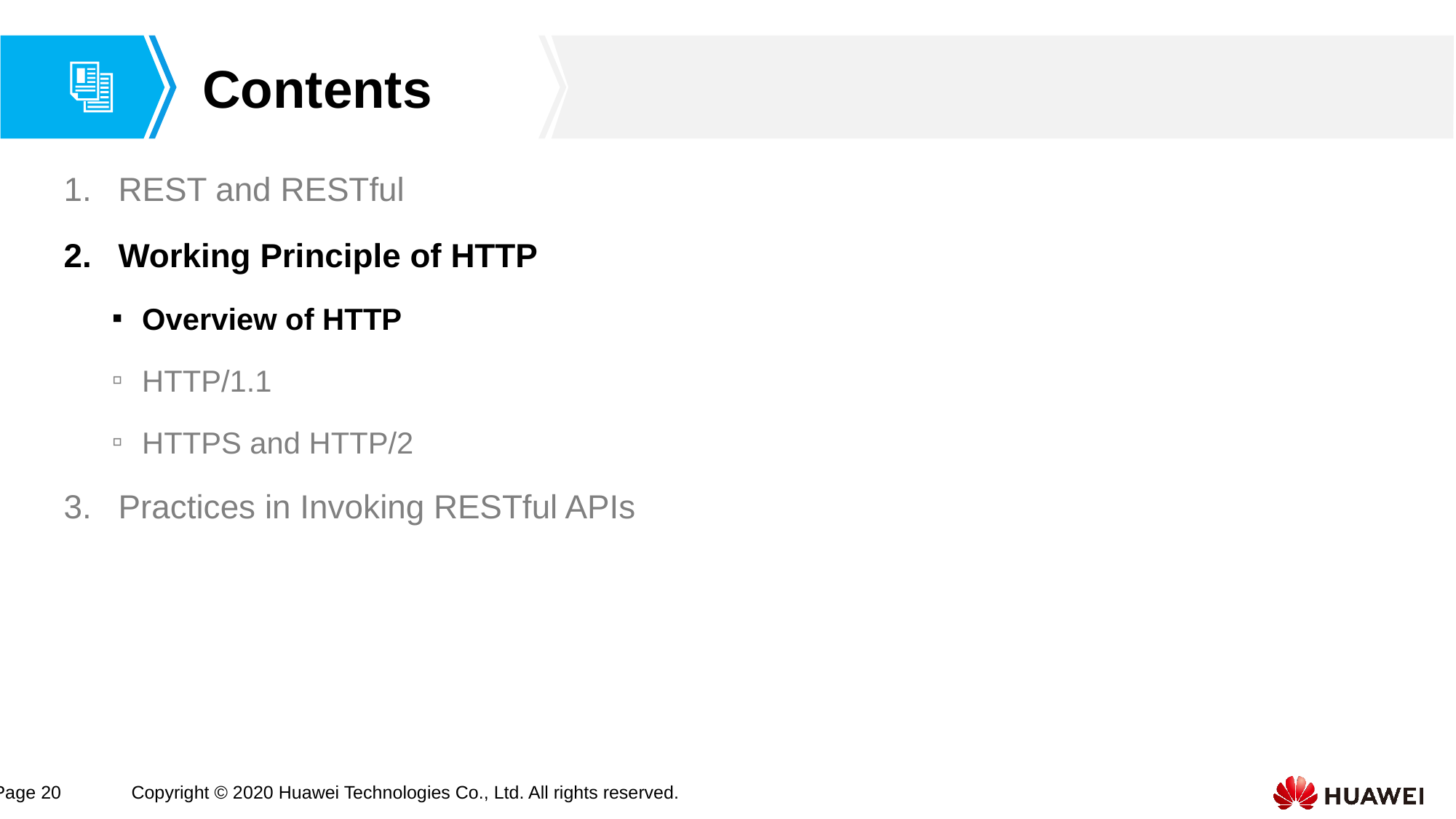

REST and RESTful
Working Principle of HTTP
Overview of HTTP
HTTP/1.1
HTTPS and HTTP/2
Practices in Invoking RESTful APIs